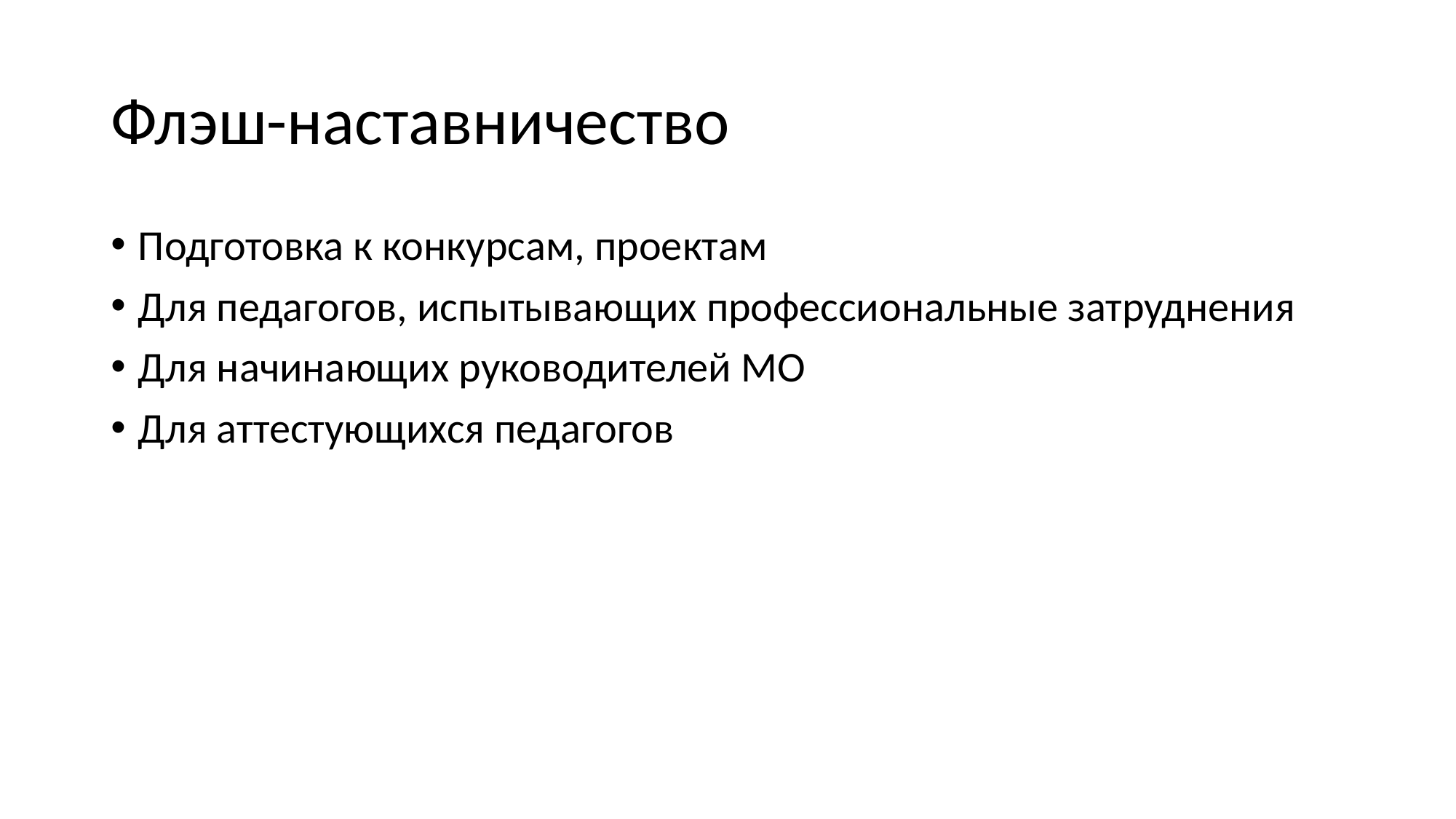

# Флэш-наставничество
Подготовка к конкурсам, проектам
Для педагогов, испытывающих профессиональные затруднения
Для начинающих руководителей МО
Для аттестующихся педагогов